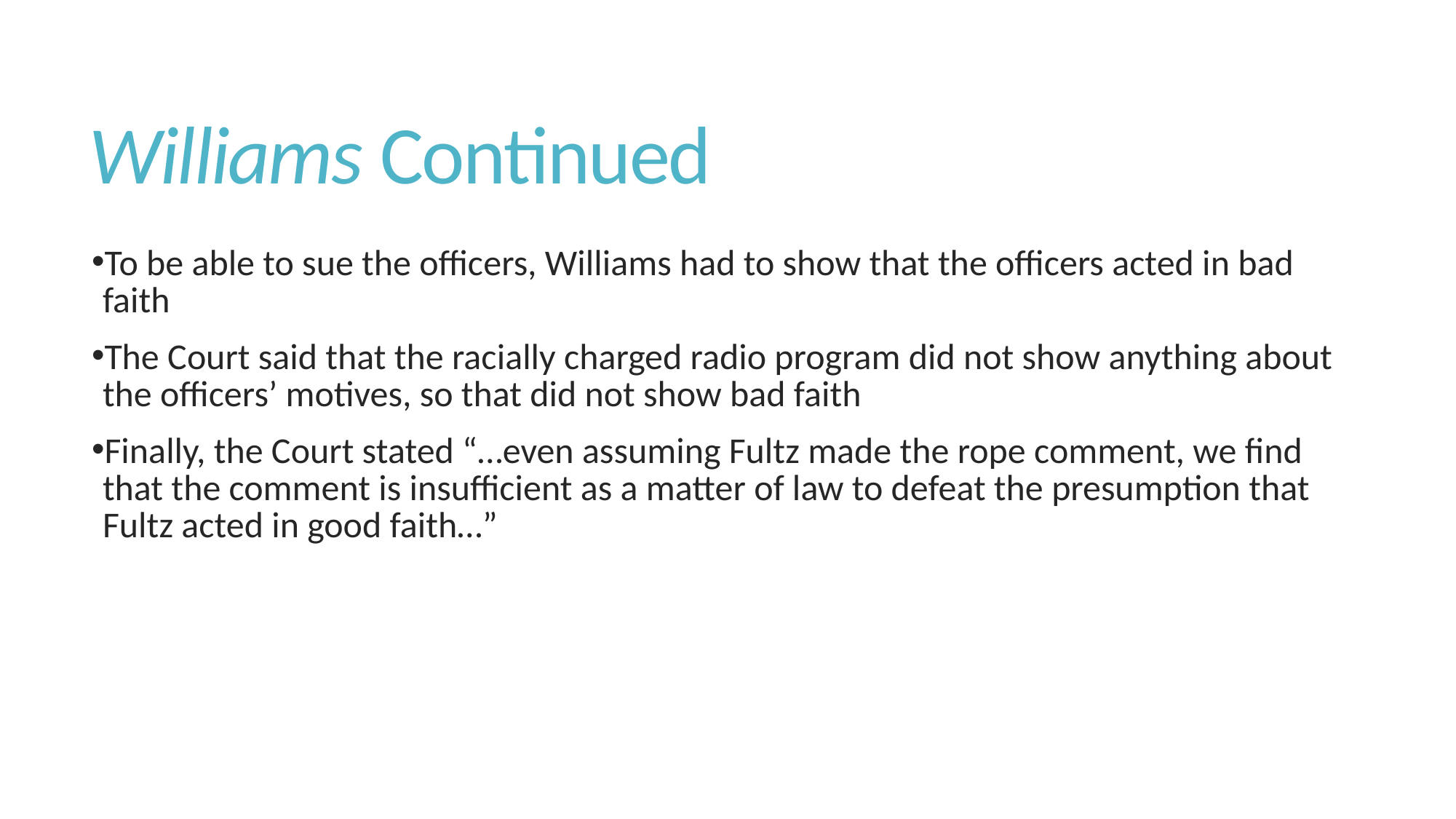

# Williams Continued
To be able to sue the officers, Williams had to show that the officers acted in bad faith
The Court said that the racially charged radio program did not show anything about the officers’ motives, so that did not show bad faith
Finally, the Court stated “…even assuming Fultz made the rope comment, we find that the comment is insufficient as a matter of law to defeat the presumption that Fultz acted in good faith…”